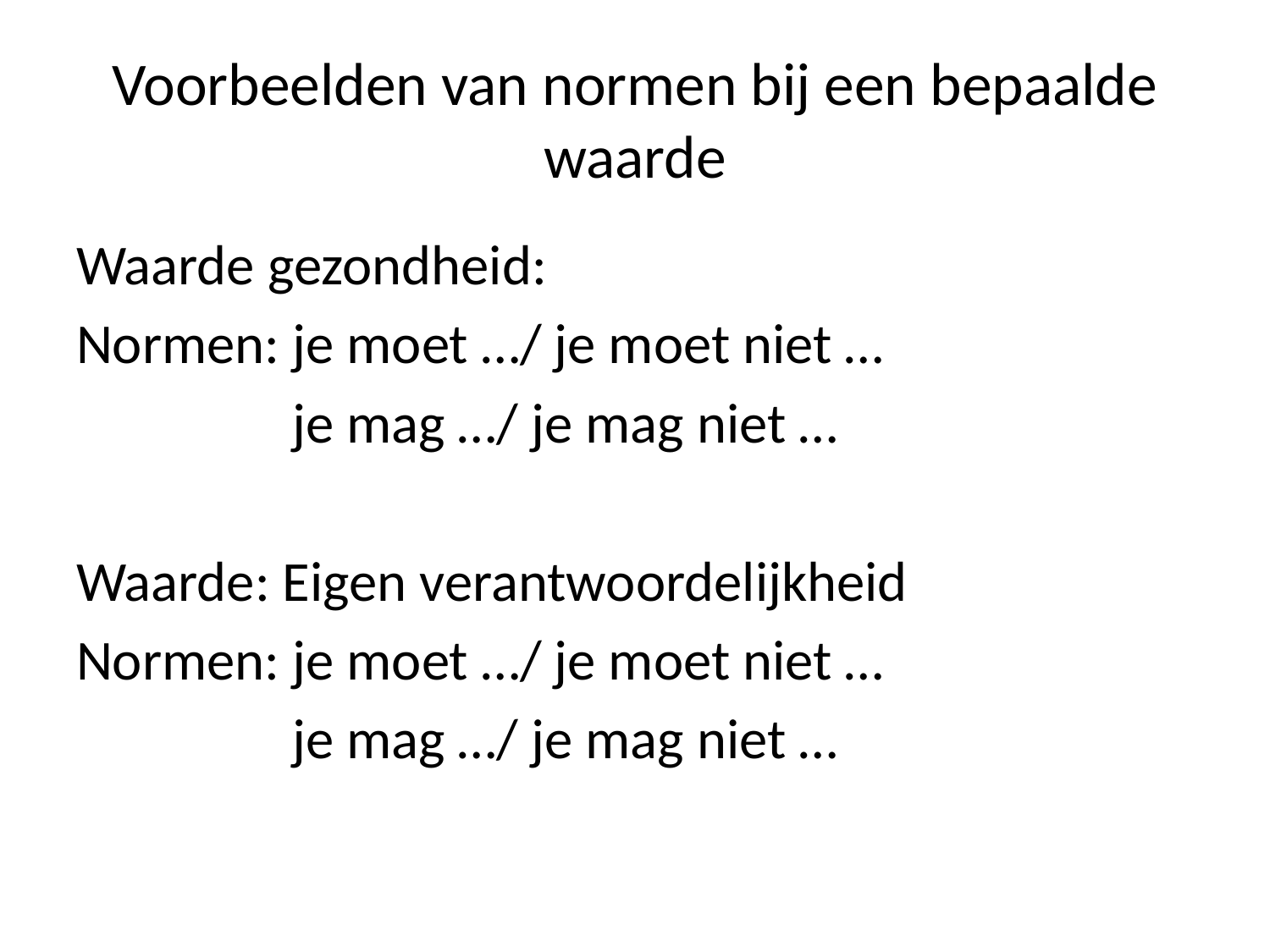

# Voorbeelden van normen bij een bepaalde waarde
Waarde gezondheid:
Normen: je moet …/ je moet niet …
                 je mag …/ je mag niet …

Waarde: Eigen verantwoordelijkheid
Normen: je moet …/ je moet niet …
                 je mag …/ je mag niet …